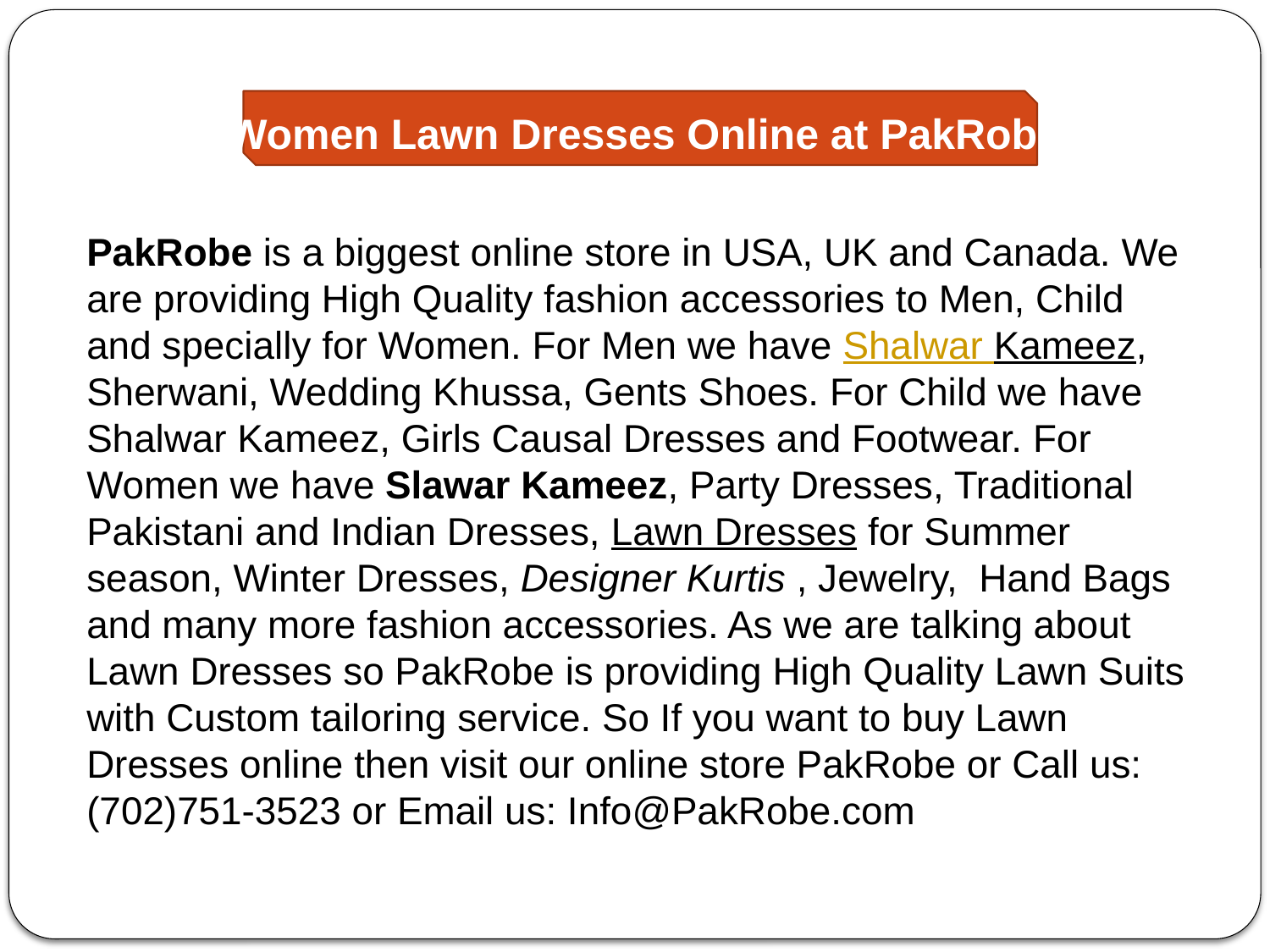

Women Lawn Dresses Online at PakRobe
PakRobe is a biggest online store in USA, UK and Canada. We are providing High Quality fashion accessories to Men, Child and specially for Women. For Men we have Shalwar Kameez, Sherwani, Wedding Khussa, Gents Shoes. For Child we have Shalwar Kameez, Girls Causal Dresses and Footwear. For Women we have Slawar Kameez, Party Dresses, Traditional Pakistani and Indian Dresses, Lawn Dresses for Summer season, Winter Dresses, Designer Kurtis , Jewelry,  Hand Bags and many more fashion accessories. As we are talking about Lawn Dresses so PakRobe is providing High Quality Lawn Suits with Custom tailoring service. So If you want to buy Lawn Dresses online then visit our online store PakRobe or Call us: (702)751-3523 or Email us: Info@PakRobe.com